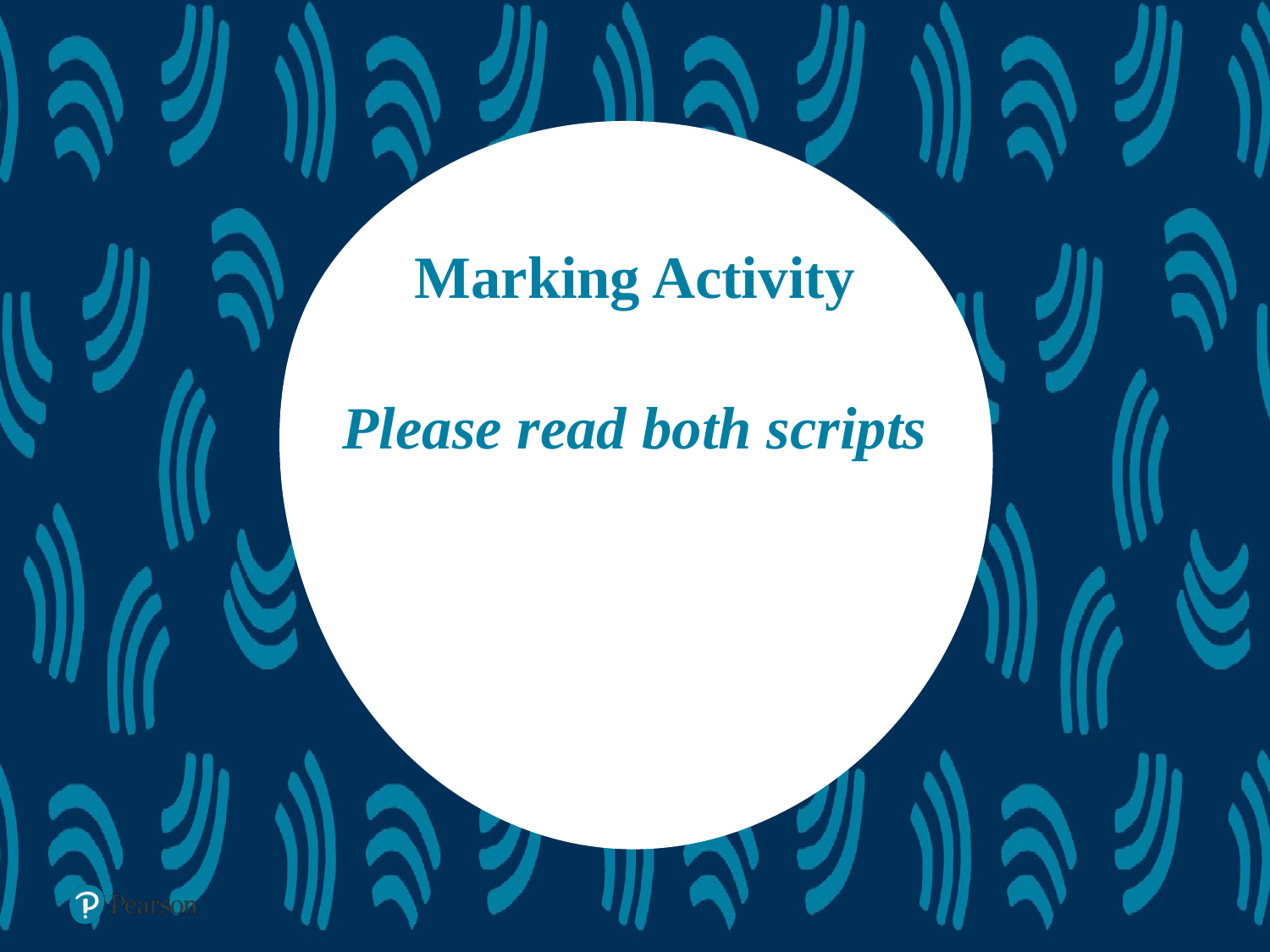

# Marking Activity Please read both scripts